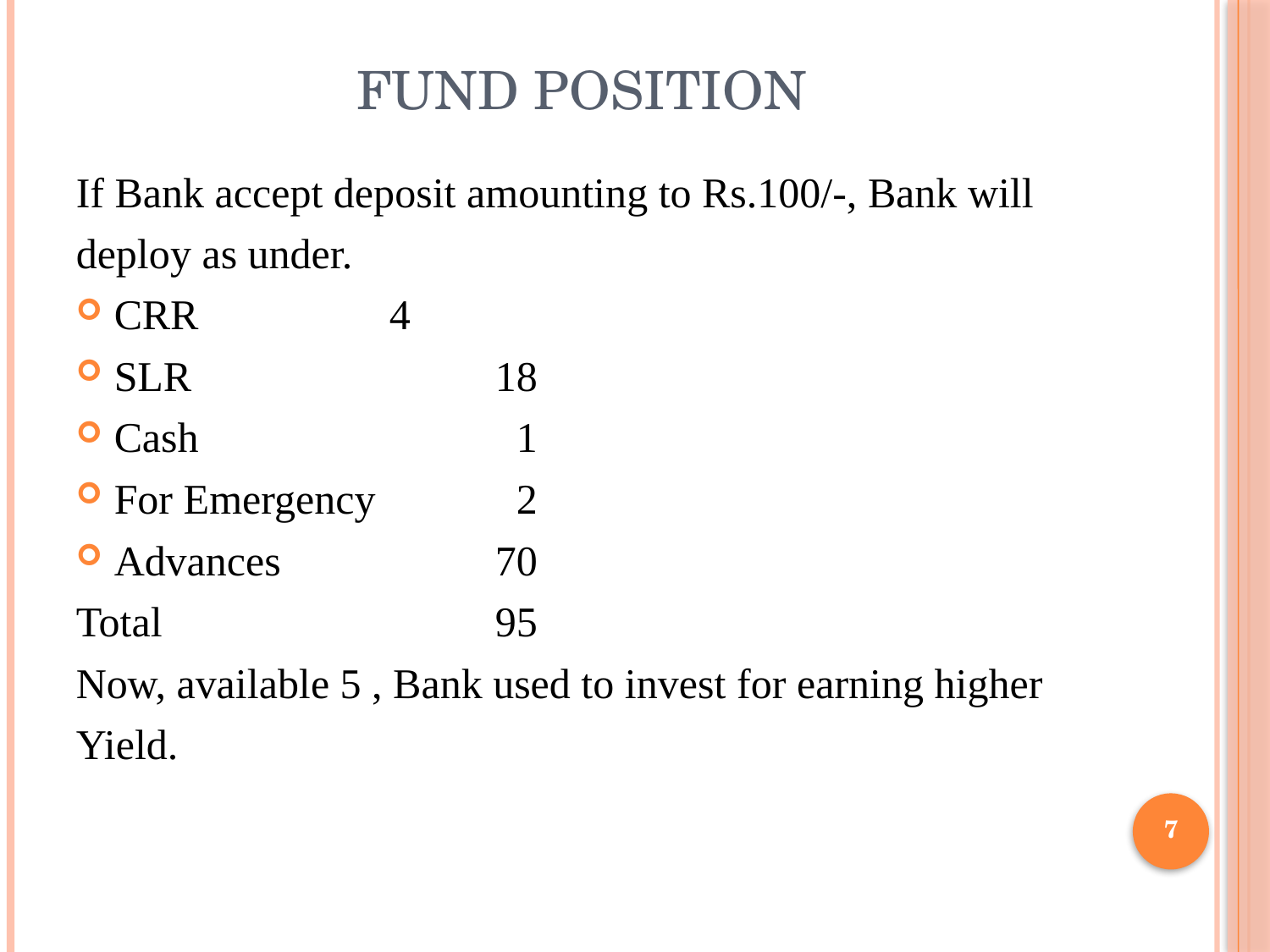

# FUND POSITION
If Bank accept deposit amounting to Rs.100/-, Bank will
deploy as under.
CRR 	  	  4
SLR			18
Cash		 	  1
For Emergency	  2
Advances		70
Total			95
Now, available 5 , Bank used to invest for earning higher
Yield.
7